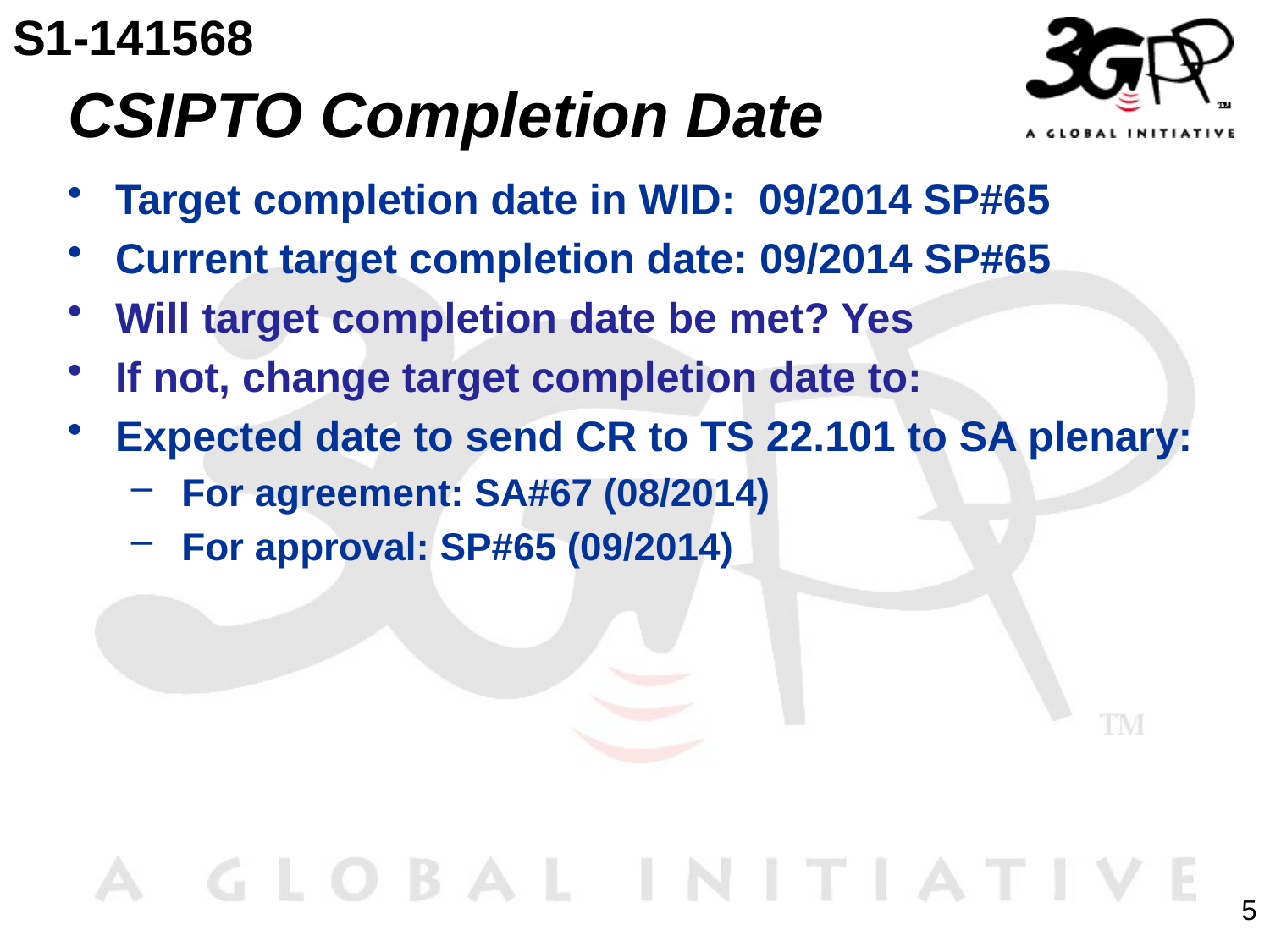

S1-141568
# CSIPTO Completion Date
Target completion date in WID:  09/2014 SP#65
Current target completion date: 09/2014 SP#65
Will target completion date be met? Yes
If not, change target completion date to:
Expected date to send CR to TS 22.101 to SA plenary:
 For agreement: SA#67 (08/2014)
 For approval: SP#65 (09/2014)
5